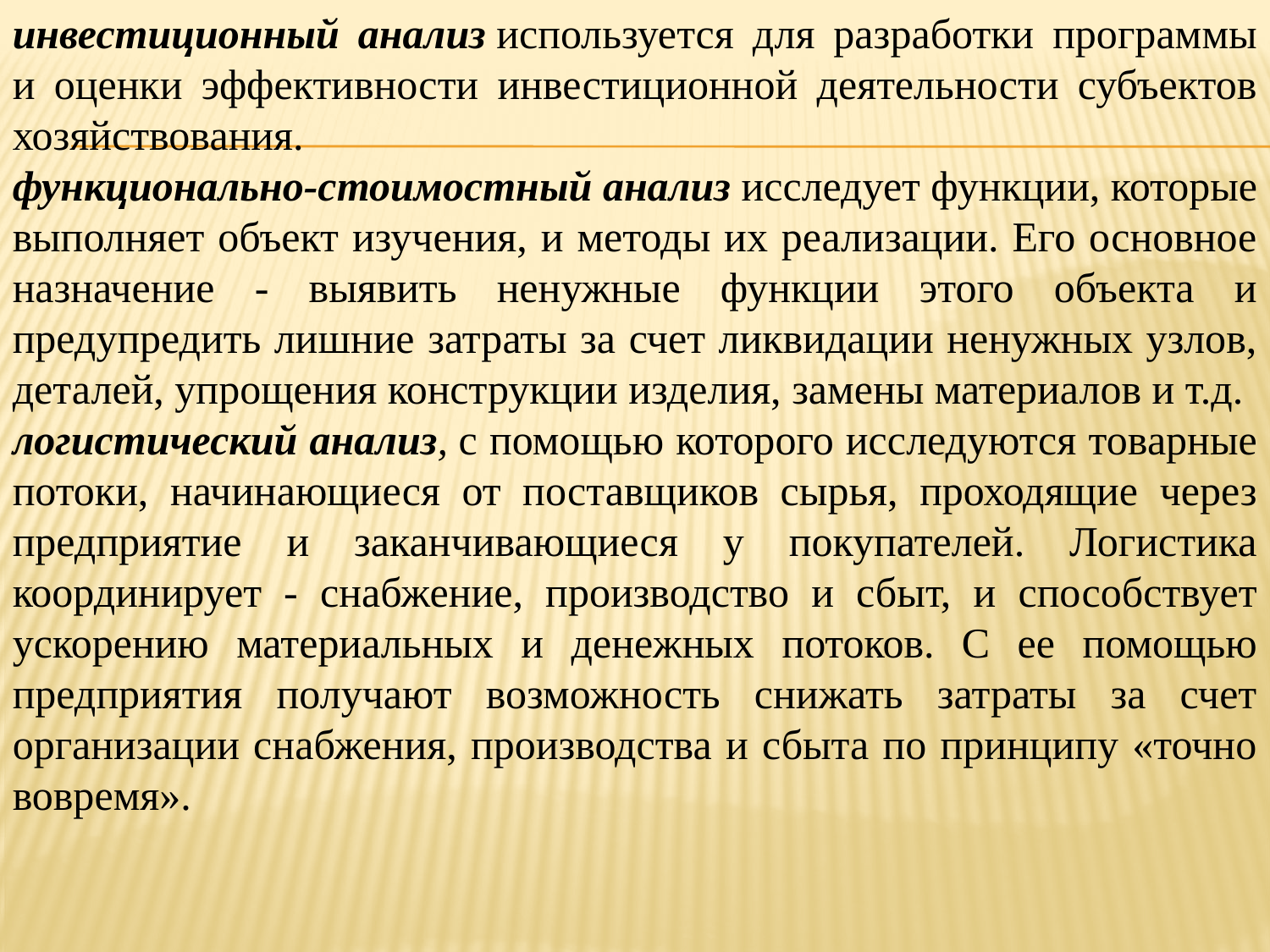

инвестиционный анализ используется для разработки программы и оценки эффективности инвестиционной деятельности субъектов хозяйствования.
функционально-стоимостный анализ исследует функции, которые выполняет объект изучения, и методы их реализации. Его основное назначение - выявить ненужные функции этого объекта и предупредить лишние затраты за счет ликвидации ненужных узлов, деталей, упрощения конструкции изделия, замены материалов и т.д.
логистический анализ, с помощью которого исследуются товарные потоки, начинающиеся от поставщиков сырья, проходящие через предприятие и заканчивающиеся у покупателей. Логистика координирует - снабжение, производство и сбыт, и способствует ускорению материальных и денежных потоков. С ее помощью предприятия получают возможность снижать затраты за счет организации снабжения, производства и сбыта по принципу «точно вовремя».